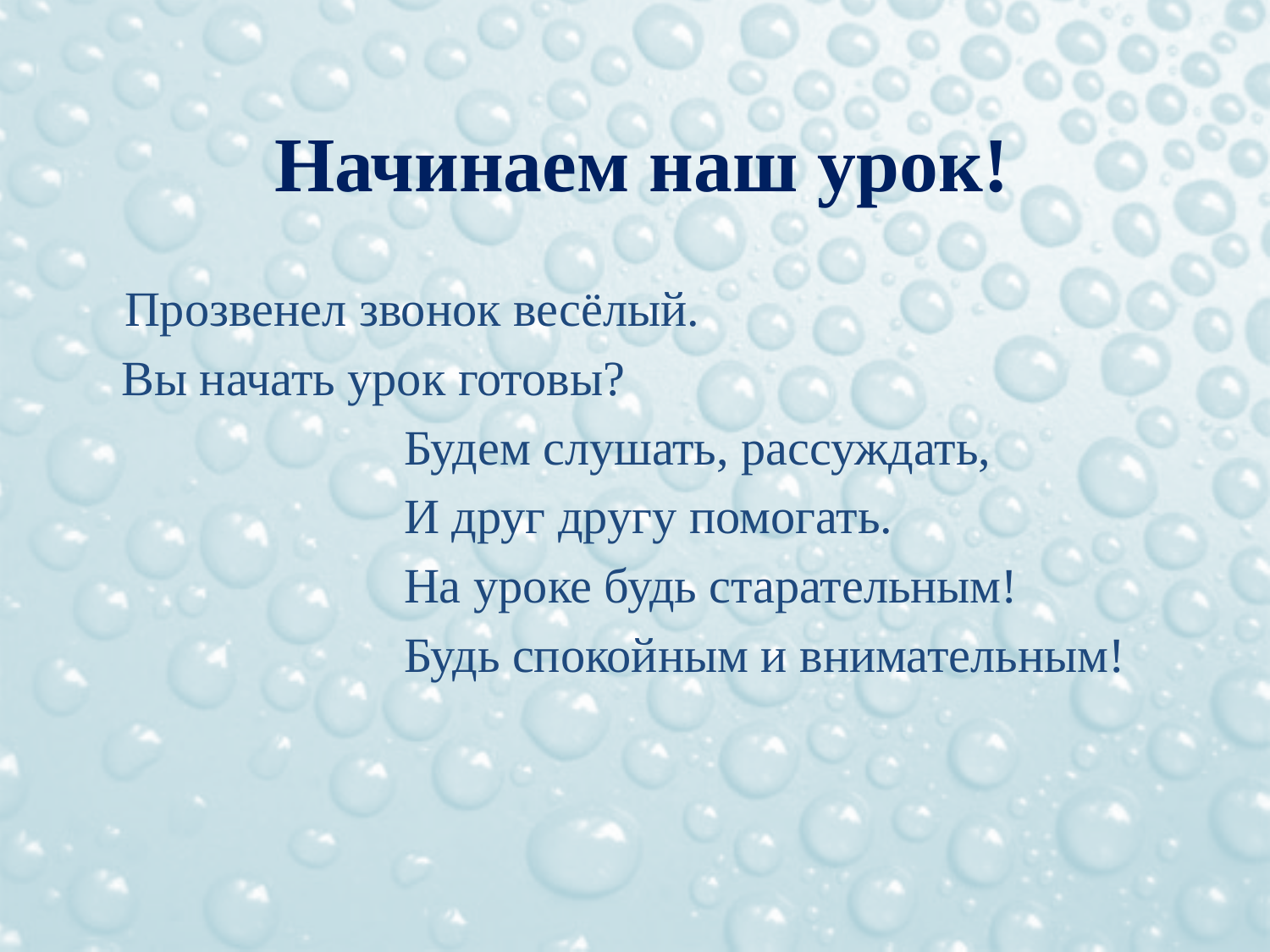

# Начинаем наш урок!

        Прозвенел звонок весёлый.
     Вы начать урок готовы?
                            Будем слушать, рассуждать,
                            И друг другу помогать.
                            На уроке будь старательным!
                            Будь спокойным и внимательным!